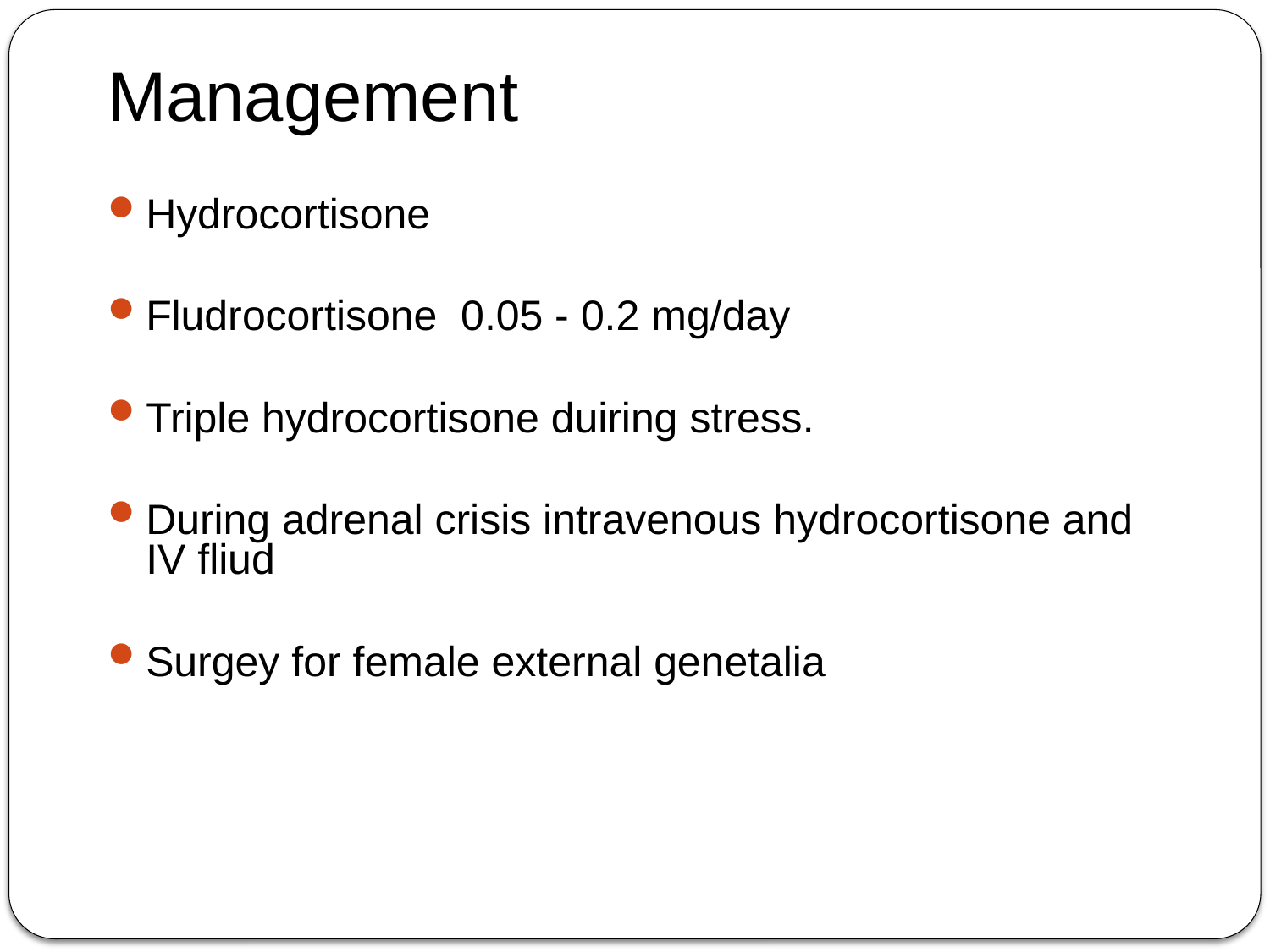

# Management
Hydrocortisone

Fludrocortisone  0.05 - 0.2 mg/day

Triple hydrocortisone duiring stress.

During adrenal crisis intravenous hydrocortisone and IV fliud

Surgey for female external genetalia